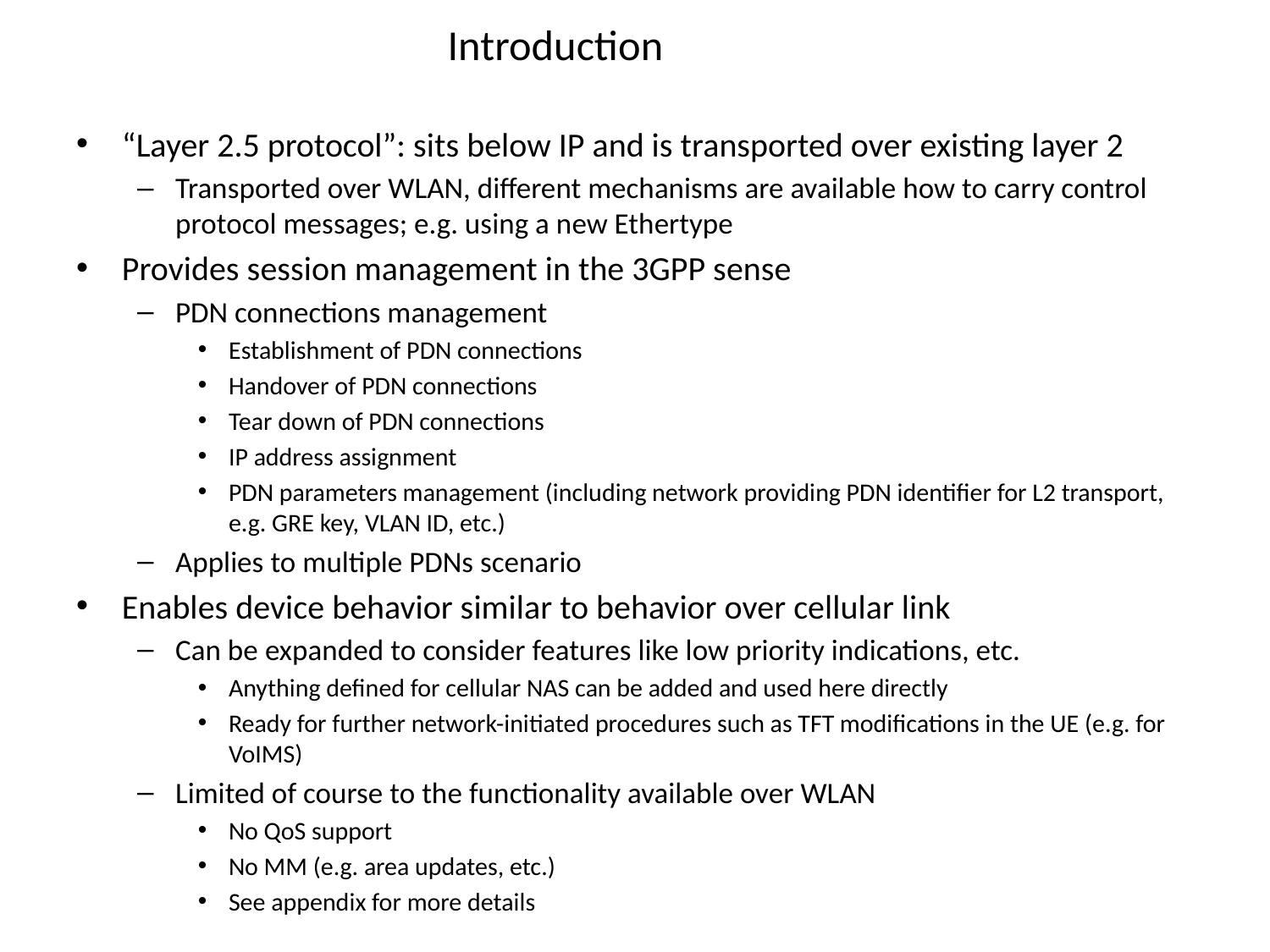

# Introduction
“Layer 2.5 protocol”: sits below IP and is transported over existing layer 2
Transported over WLAN, different mechanisms are available how to carry control protocol messages; e.g. using a new Ethertype
Provides session management in the 3GPP sense
PDN connections management
Establishment of PDN connections
Handover of PDN connections
Tear down of PDN connections
IP address assignment
PDN parameters management (including network providing PDN identifier for L2 transport, e.g. GRE key, VLAN ID, etc.)
Applies to multiple PDNs scenario
Enables device behavior similar to behavior over cellular link
Can be expanded to consider features like low priority indications, etc.
Anything defined for cellular NAS can be added and used here directly
Ready for further network-initiated procedures such as TFT modifications in the UE (e.g. for VoIMS)
Limited of course to the functionality available over WLAN
No QoS support
No MM (e.g. area updates, etc.)
See appendix for more details